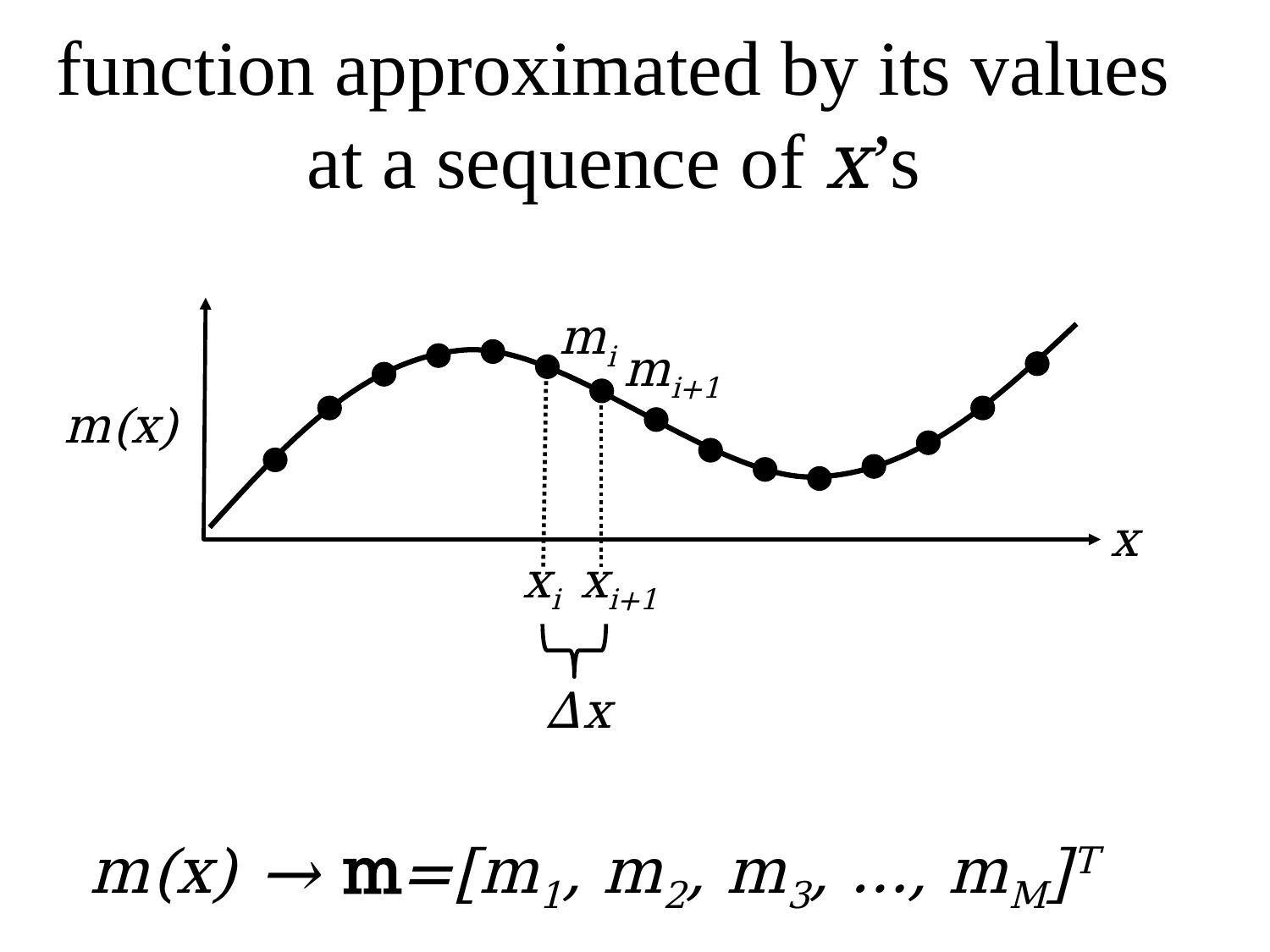

# function approximated by its values at a sequence of x’s
mi

mi+1

m(x)

x
xi
xi+1

Δx
m(x) → m=[m1, m2, m3, …, mM]T